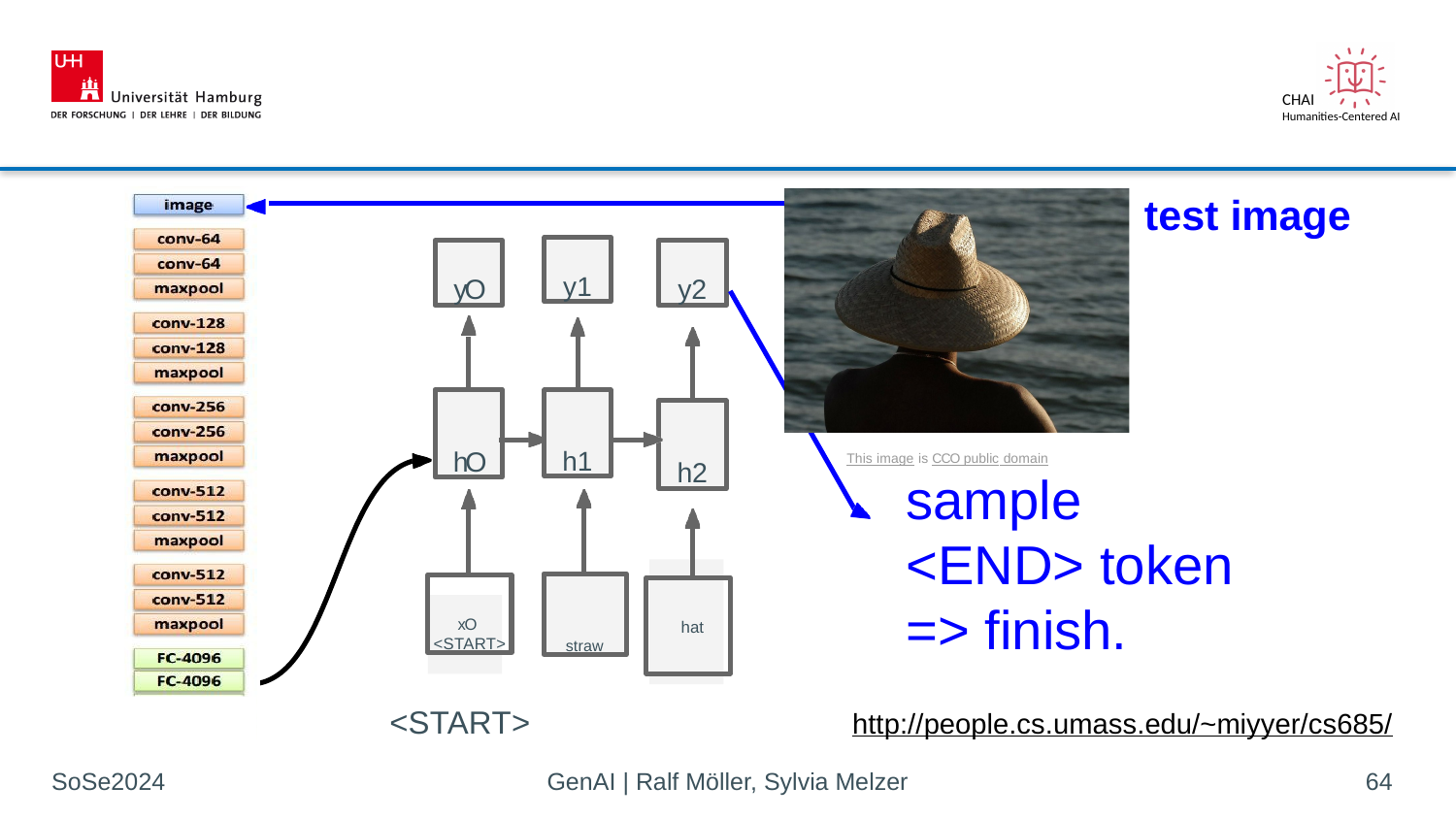

# test image

y1

y2

yO

hO

h1

h2

This image is CCO public domain

sample
<END> token
=> finish.

straw

xO
<START>

hat

http://people.cs.umass.edu/~miyyer/cs685/
<START>
SoSe2024
GenAI | Ralf Möller, Sylvia Melzer
64